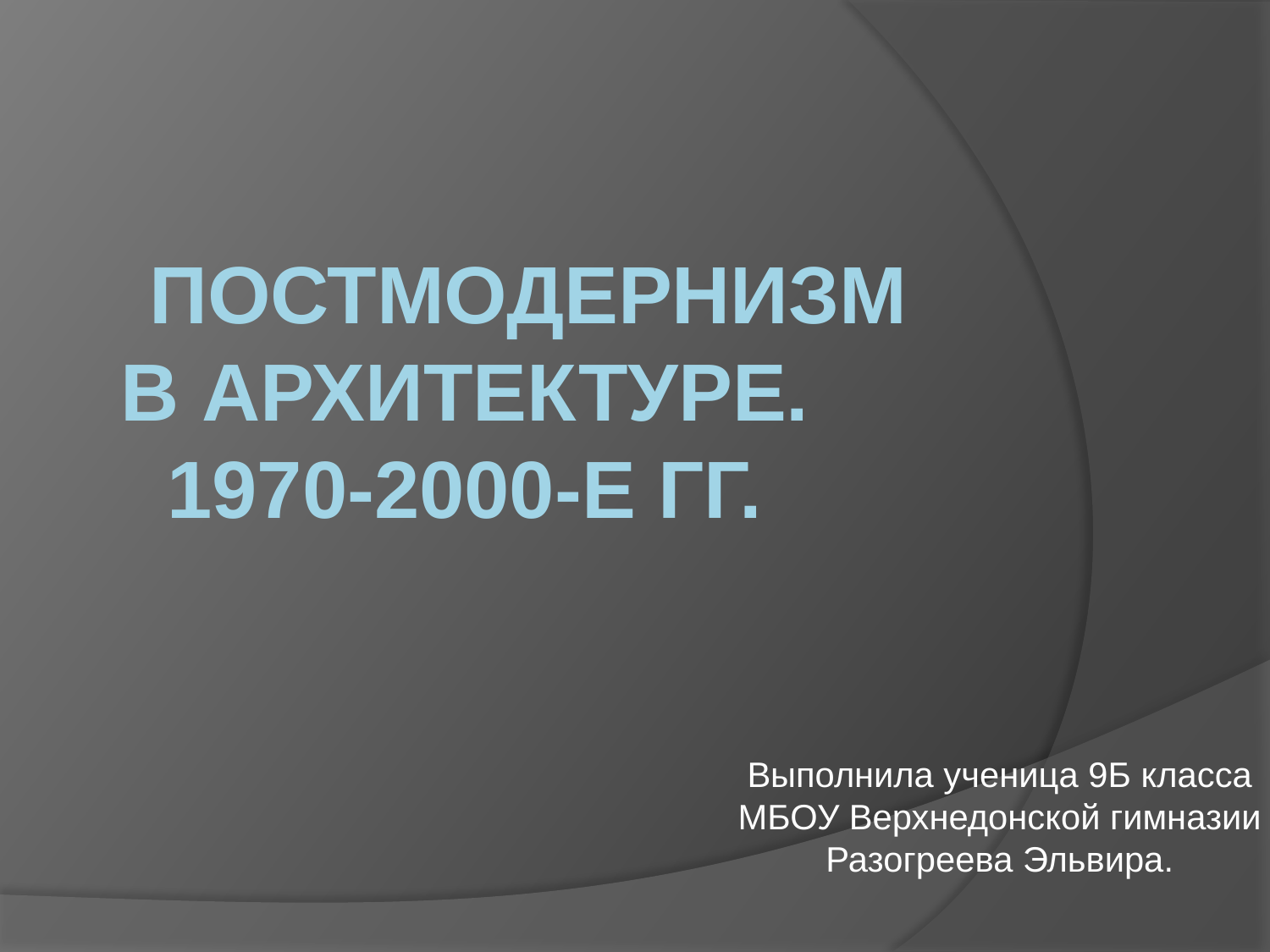

# Постмодернизм в архитектуре. 1970-2000-е гг.
Выполнила ученица 9Б класса МБОУ Верхнедонской гимназии Разогреева Эльвира.